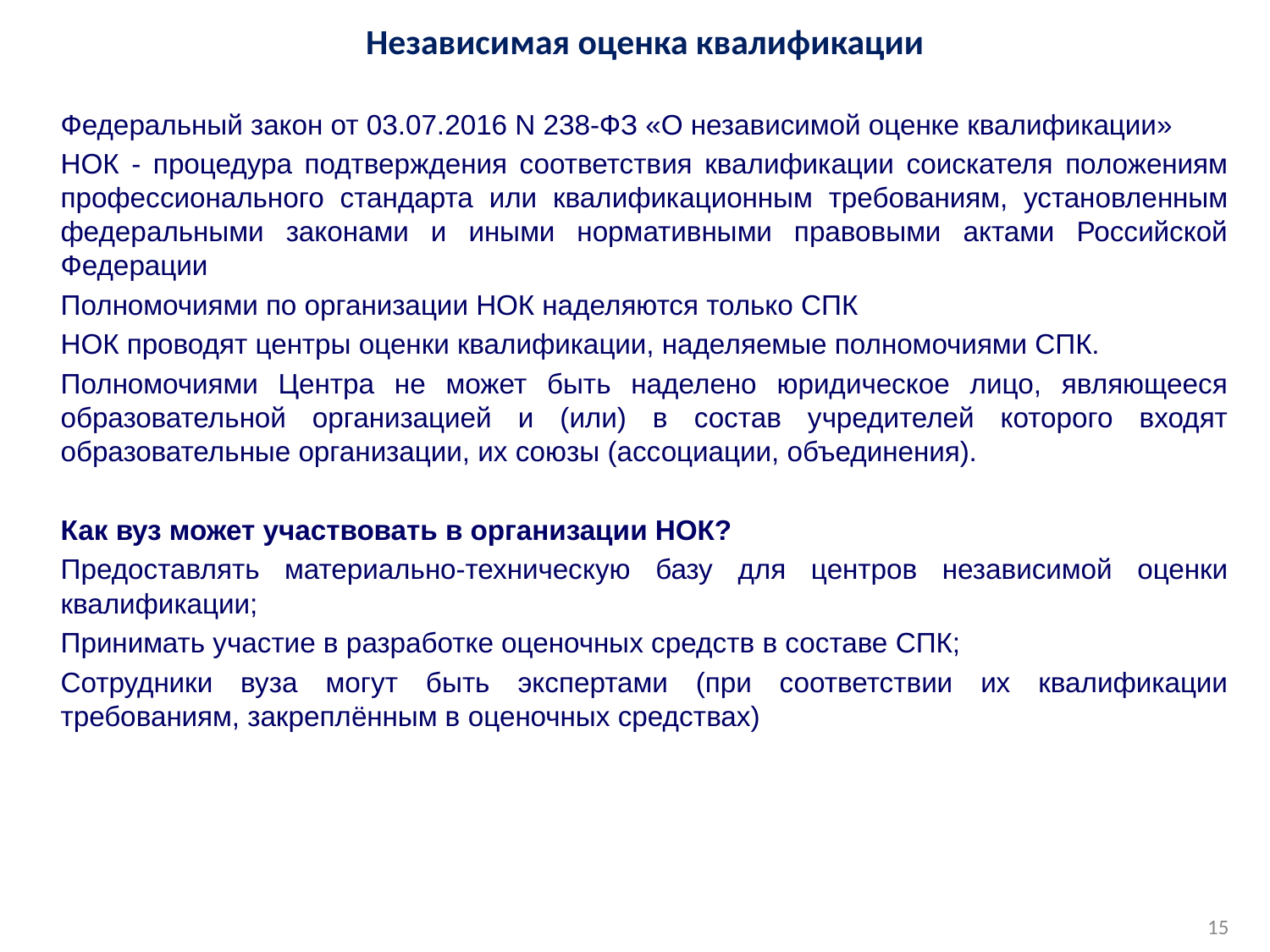

Независимая оценка квалификации

Федеральный закон от 03.07.2016 N 238-ФЗ «О независимой оценке квалификации»
НОК - процедура подтверждения соответствия квалификации соискателя положениям профессионального стандарта или квалификационным требованиям, установленным федеральными законами и иными нормативными правовыми актами Российской Федерации
Полномочиями по организации НОК наделяются только СПК
НОК проводят центры оценки квалификации, наделяемые полномочиями СПК.
Полномочиями Центра не может быть наделено юридическое лицо, являющееся образовательной организацией и (или) в состав учредителей которого входят образовательные организации, их союзы (ассоциации, объединения).

Как вуз может участвовать в организации НОК?
Предоставлять материально-техническую базу для центров независимой оценки квалификации;
Принимать участие в разработке оценочных средств в составе СПК;
Сотрудники вуза могут быть экспертами (при соответствии их квалификации требованиям, закреплённым в оценочных средствах)

15